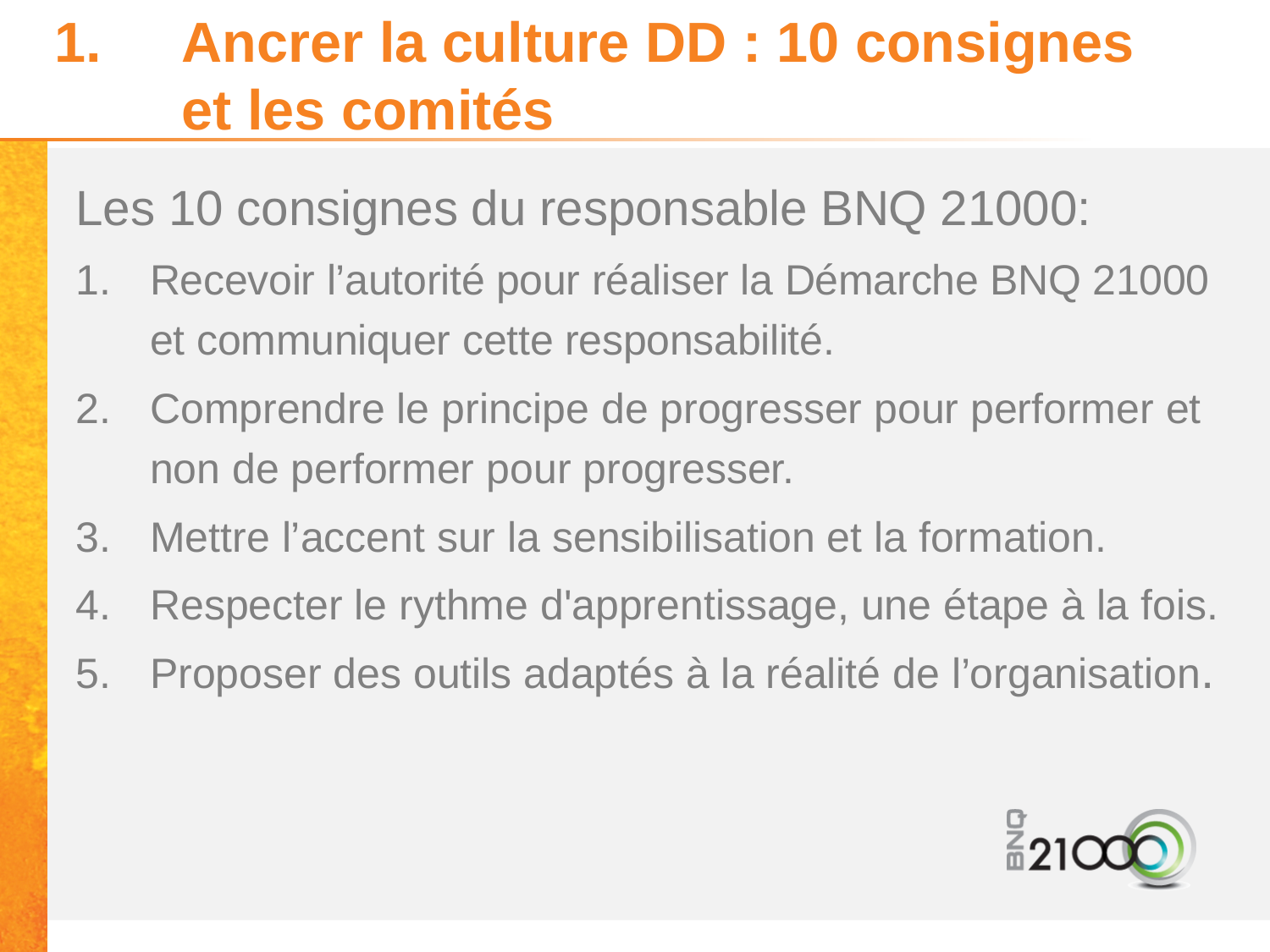

# 1.	Ancrer la culture DD : 10 consignes et les comités
Les 10 consignes du responsable BNQ 21000:
Recevoir l’autorité pour réaliser la Démarche BNQ 21000 et communiquer cette responsabilité.
Comprendre le principe de progresser pour performer et non de performer pour progresser.
Mettre l’accent sur la sensibilisation et la formation.
Respecter le rythme d'apprentissage, une étape à la fois.
Proposer des outils adaptés à la réalité de l’organisation.